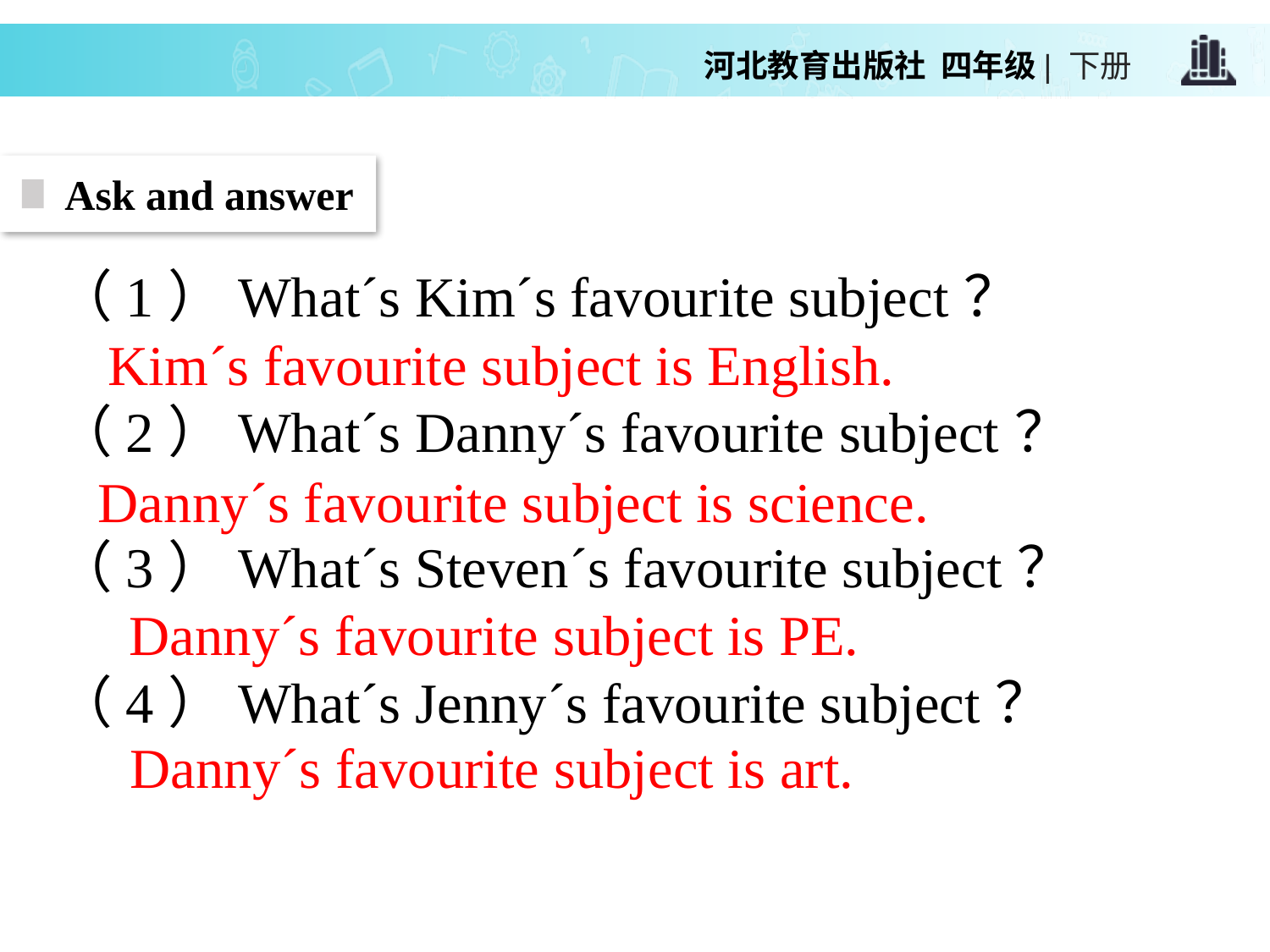

Ask and answer

（1）What´s Kim´s favourite subject？

（2）What´s Danny´s favourite subject？

（3）What´s Steven´s favourite subject？

（4）What´s Jenny´s favourite subject？
Kim´s favourite subject is English.
Danny´s favourite subject is science.
Danny´s favourite subject is PE.
Danny´s favourite subject is art.